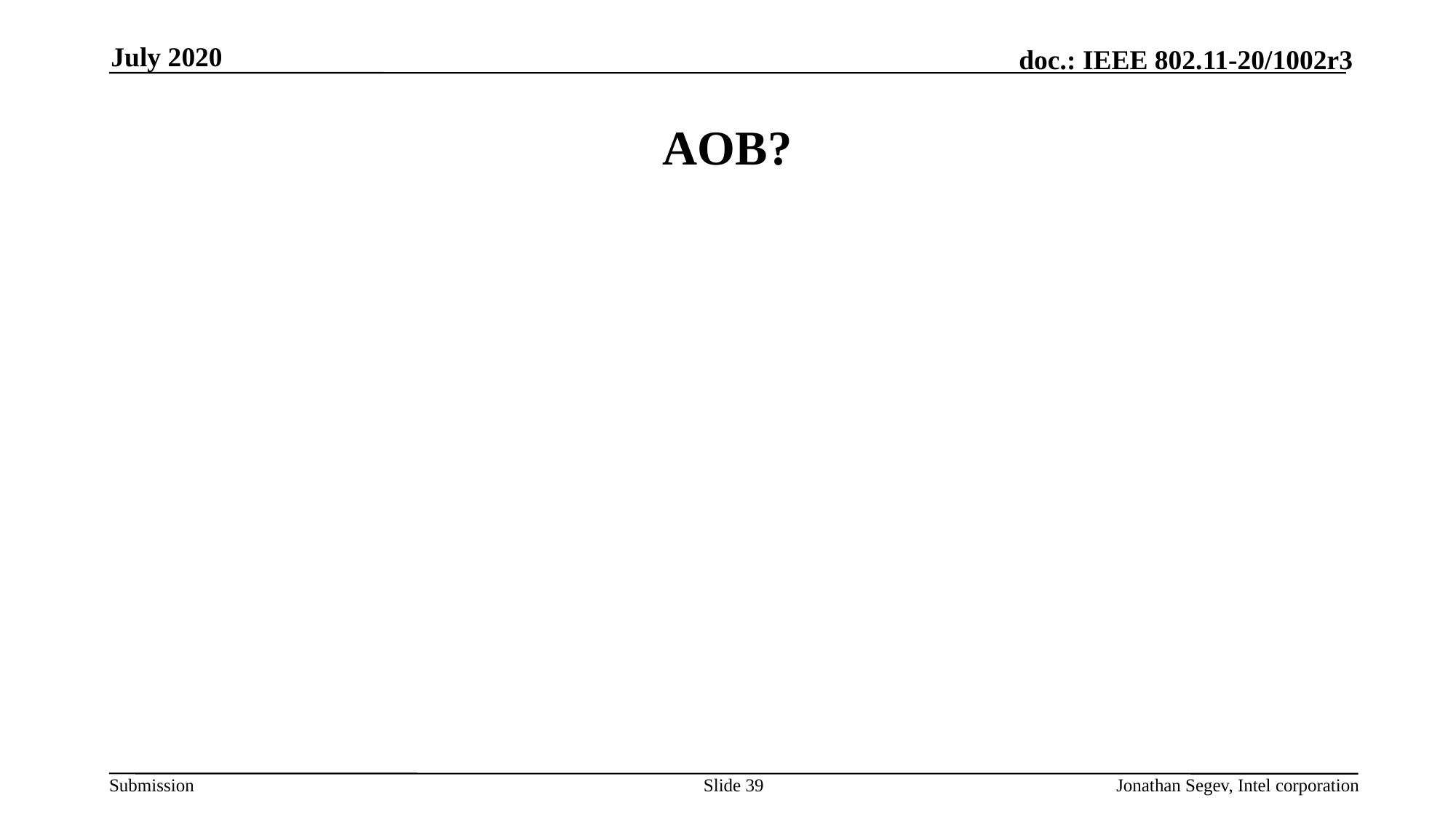

July 2020
# AOB?

Slide 39
Jonathan Segev, Intel corporation